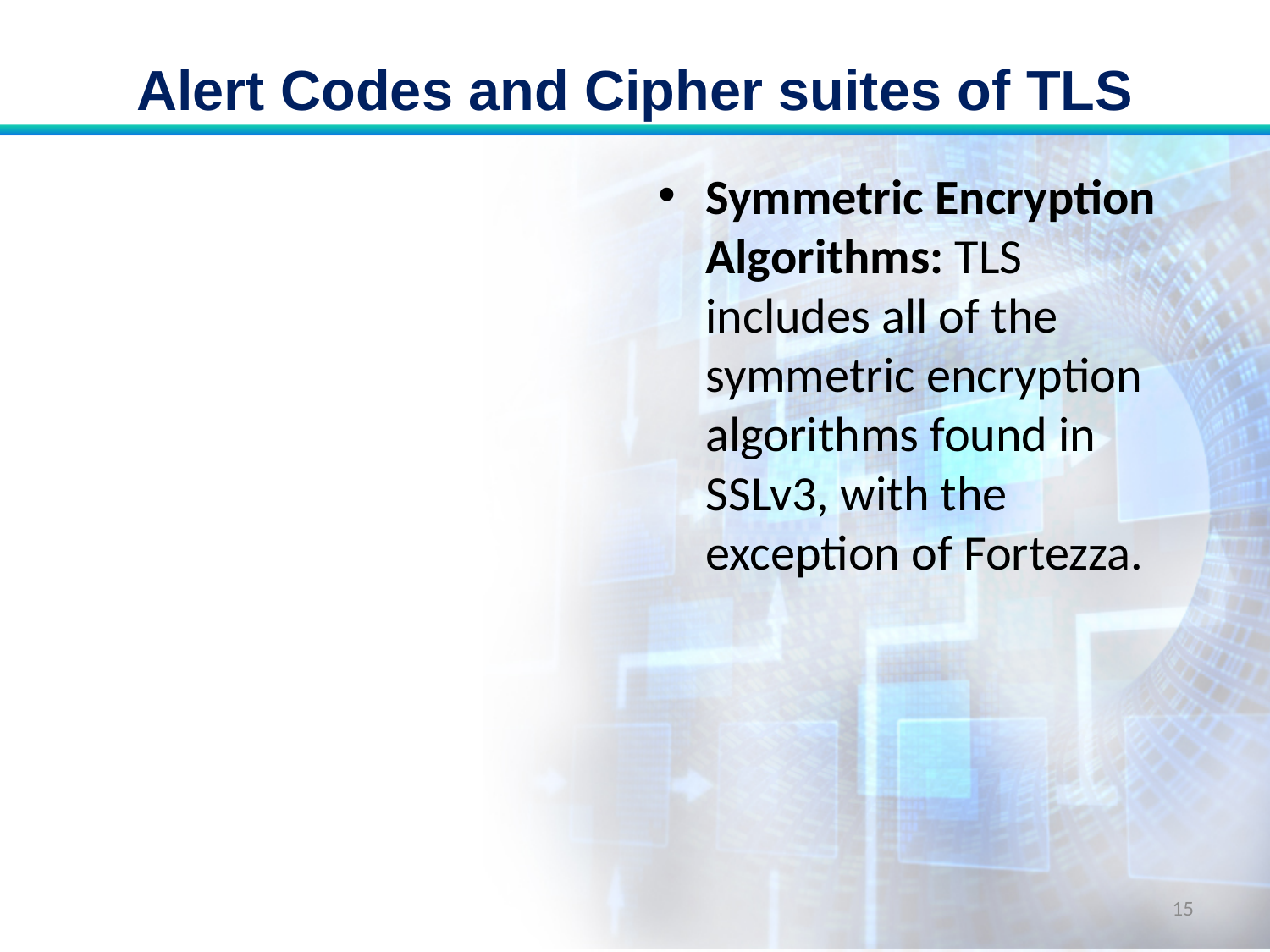

# Alert Codes and Cipher suites of TLS
Symmetric Encryption Algorithms: TLS includes all of the symmetric encryption algorithms found in SSLv3, with the exception of Fortezza.
15